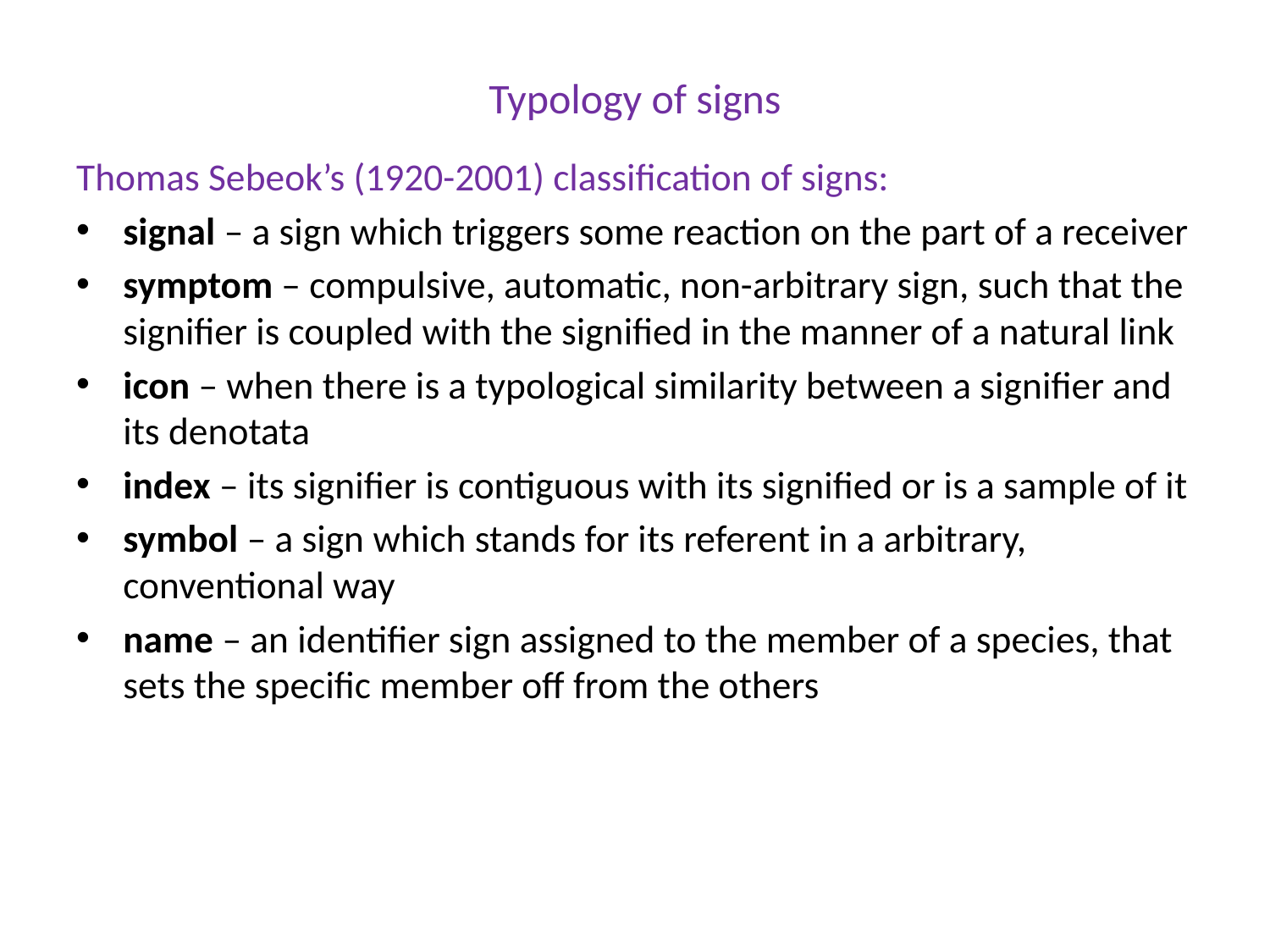

# Typology of signs
Thomas Sebeok’s (1920-2001) classification of signs:
signal – a sign which triggers some reaction on the part of a receiver
symptom – compulsive, automatic, non-arbitrary sign, such that the signifier is coupled with the signified in the manner of a natural link
icon – when there is a typological similarity between a signifier and its denotata
index – its signifier is contiguous with its signified or is a sample of it
symbol – a sign which stands for its referent in a arbitrary, conventional way
name – an identifier sign assigned to the member of a species, that sets the specific member off from the others